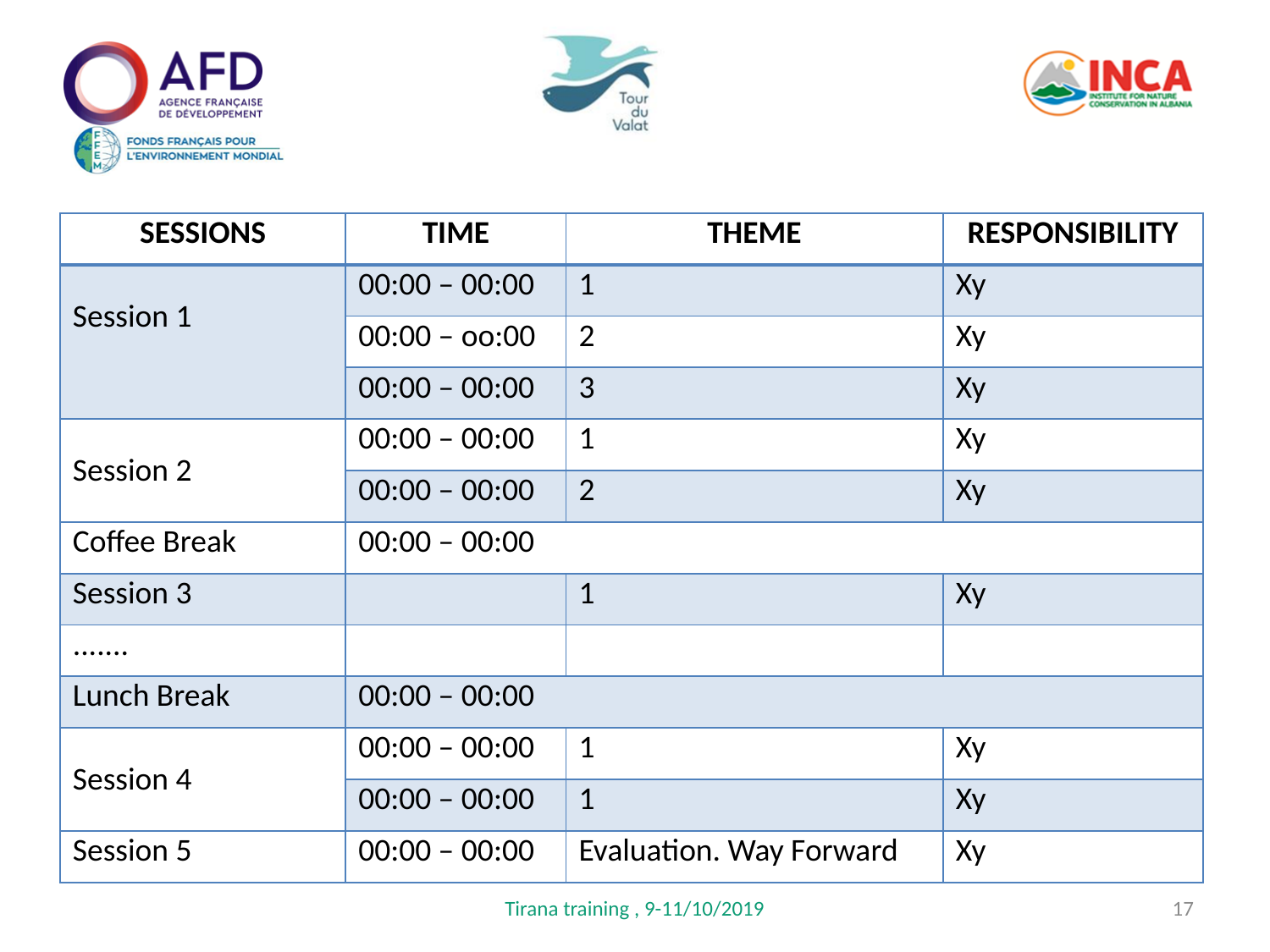

| SESSIONS | TIME | THEME | RESPONSIBILITY |
| --- | --- | --- | --- |
| Session 1 | 00:00 – 00:00 | 1 | Xy |
|  | 00:00 – oo:00 | 2 | Xy |
|  | 00:00 – 00:00 | 3 | Xy |
| Session 2 | 00:00 – 00:00 | 1 | Xy |
|  | 00:00 – 00:00 | 2 | Xy |
| Coffee Break | 00:00 – 00:00 |  |  |
| Session 3 |  | 1 | Xy |
| ....... |  |  |  |
| Lunch Break | 00:00 – 00:00 |  |  |
| Session 4 | 00:00 – 00:00 | 1 | Xy |
|  | 00:00 – 00:00 | 1 | Xy |
| Session 5 | 00:00 – 00:00 | Evaluation. Way Forward | Xy |
Tirana training , 9-11/10/2019
17